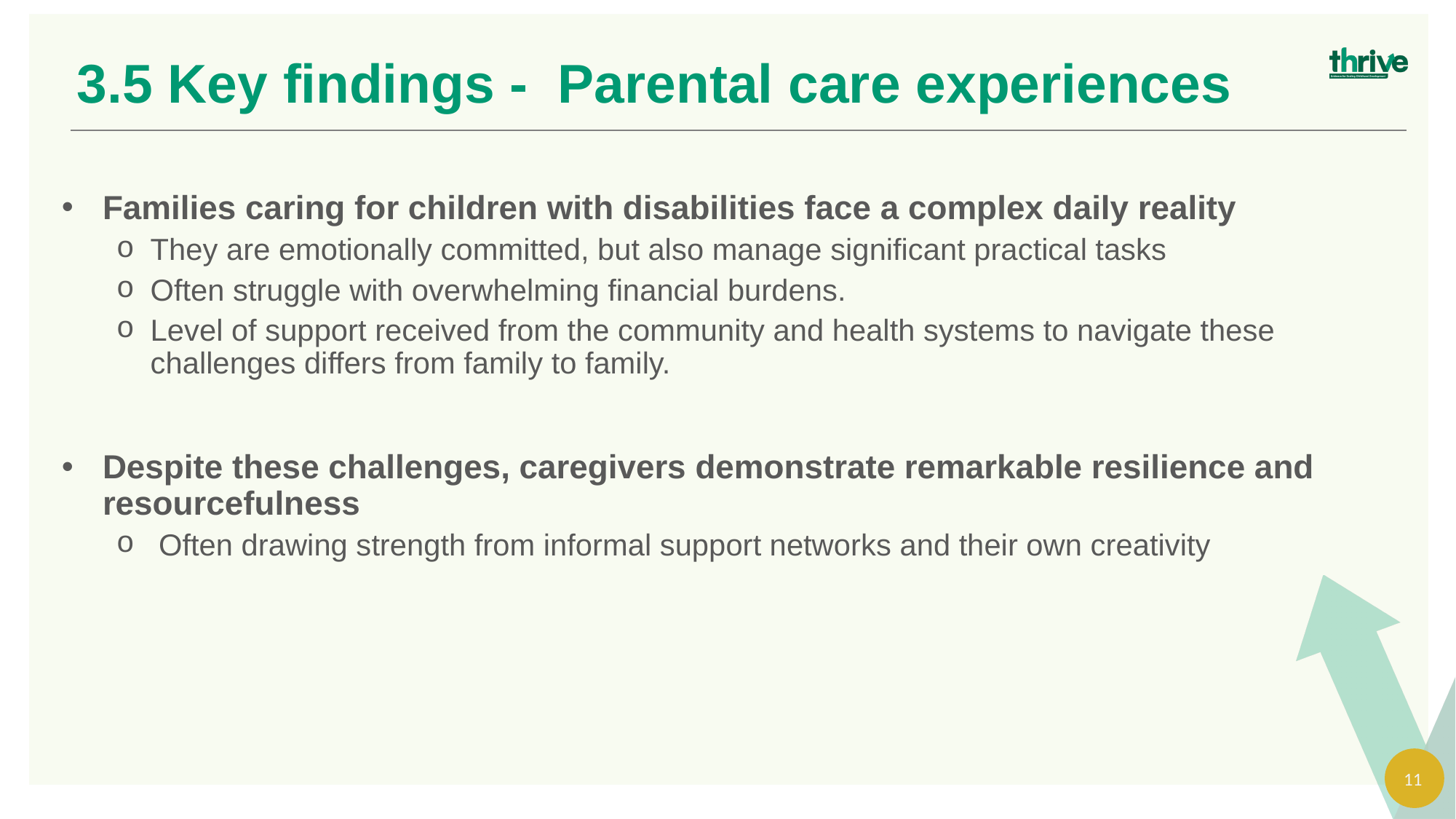

3.5 Key findings -  Parental care experiences

Families caring for children with disabilities face a complex daily reality
They are emotionally committed, but also manage significant practical tasks
Often struggle with overwhelming financial burdens.
Level of support received from the community and health systems to navigate these challenges differs from family to family.

Despite these challenges, caregivers demonstrate remarkable resilience and resourcefulness
 Often drawing strength from informal support networks and their own creativity